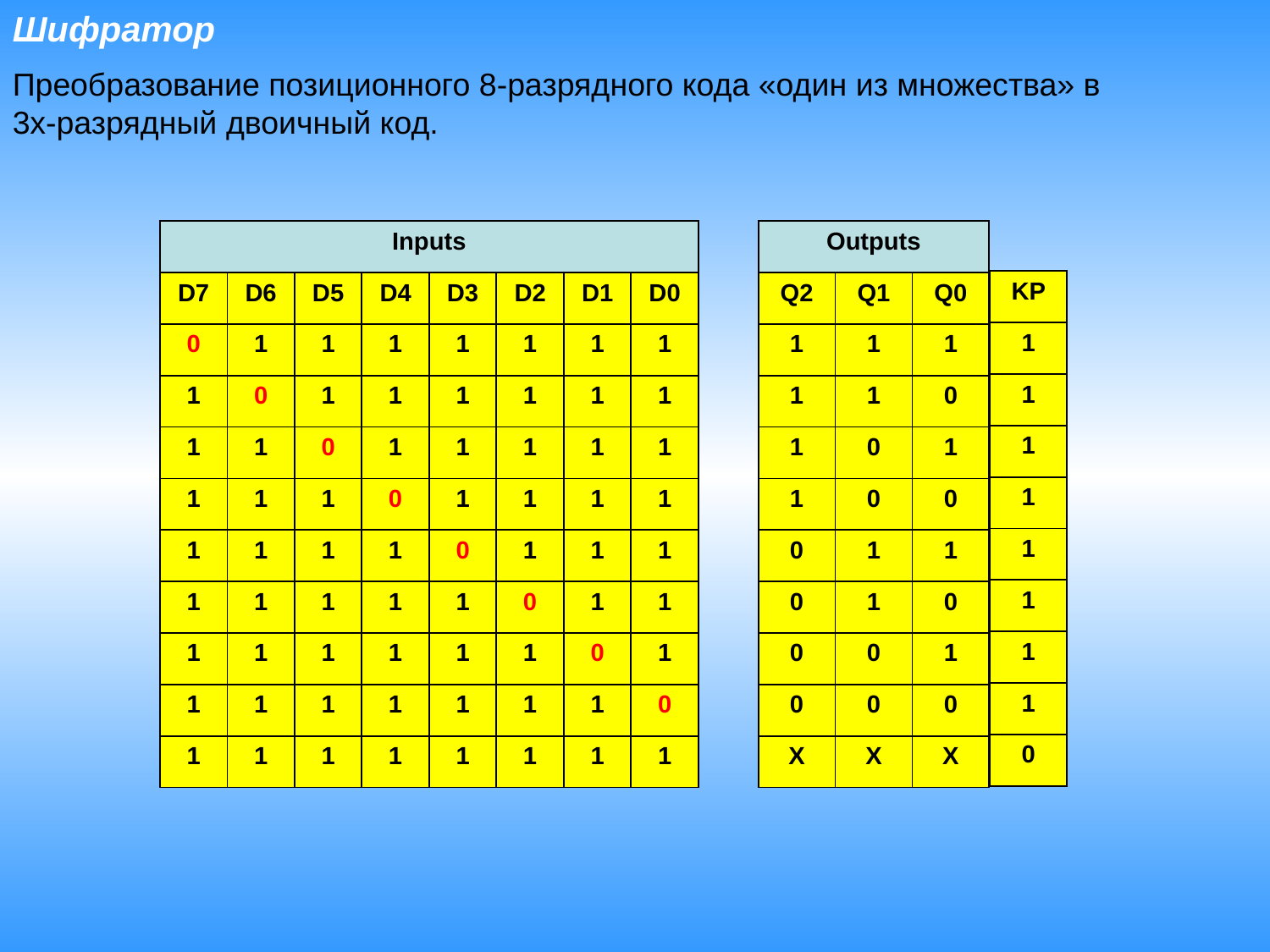

Шифратор
Преобразование позиционного 8-разрядного кода «один из множества» в 3х-разрядный двоичный код.
| Inputs |  |  |  |  |  |  |  |
| --- | --- | --- | --- | --- | --- | --- | --- |
| D7 | D6 | D5 | D4 | D3 | D2 | D1 | D0 |
| 0 | 1 | 1 | 1 | 1 | 1 | 1 | 1 |
| 1 | 0 | 1 | 1 | 1 | 1 | 1 | 1 |
| 1 | 1 | 0 | 1 | 1 | 1 | 1 | 1 |
| 1 | 1 | 1 | 0 | 1 | 1 | 1 | 1 |
| 1 | 1 | 1 | 1 | 0 | 1 | 1 | 1 |
| 1 | 1 | 1 | 1 | 1 | 0 | 1 | 1 |
| 1 | 1 | 1 | 1 | 1 | 1 | 0 | 1 |
| 1 | 1 | 1 | 1 | 1 | 1 | 1 | 0 |
| Outputs |  |  |
| --- | --- | --- |
| Q2 | Q1 | Q0 |
| 1 | 1 | 1 |
| 1 | 1 | 0 |
| 1 | 0 | 1 |
| 1 | 0 | 0 |
| 0 | 1 | 1 |
| 0 | 1 | 0 |
| 0 | 0 | 1 |
| 0 | 0 | 0 |
| KP |
| --- |
| 1 |
| 1 |
| 1 |
| 1 |
| 1 |
| 1 |
| 1 |
| 1 |
| 0 |
| 1 | 1 | 1 | 1 | 1 | 1 | 1 | 1 |
| --- | --- | --- | --- | --- | --- | --- | --- |
| X | X | X |
| --- | --- | --- |